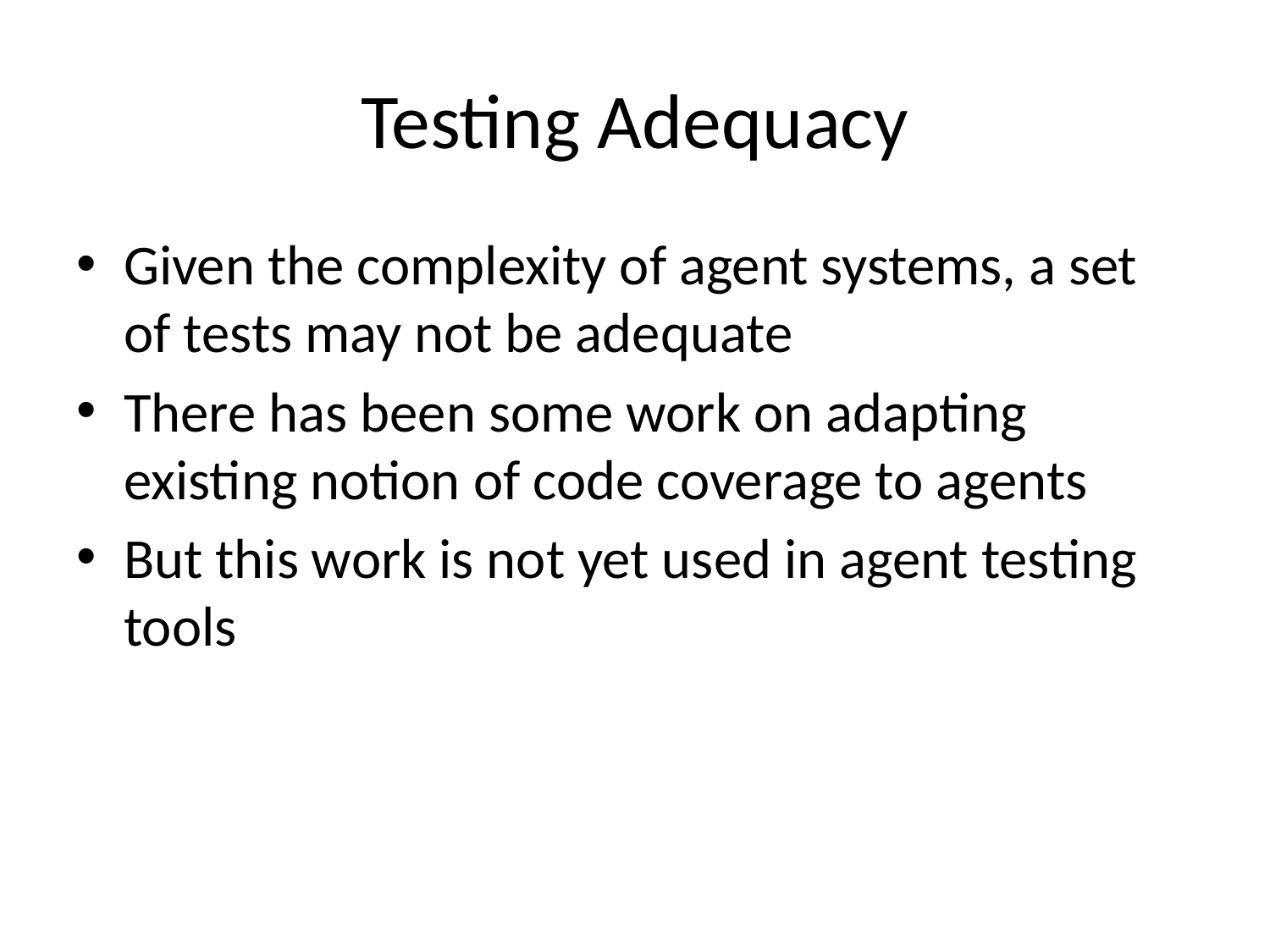

# Testing Adequacy
Given the complexity of agent systems, a set of tests may not be adequate
There has been some work on adapting existing notion of code coverage to agents
But this work is not yet used in agent testing tools